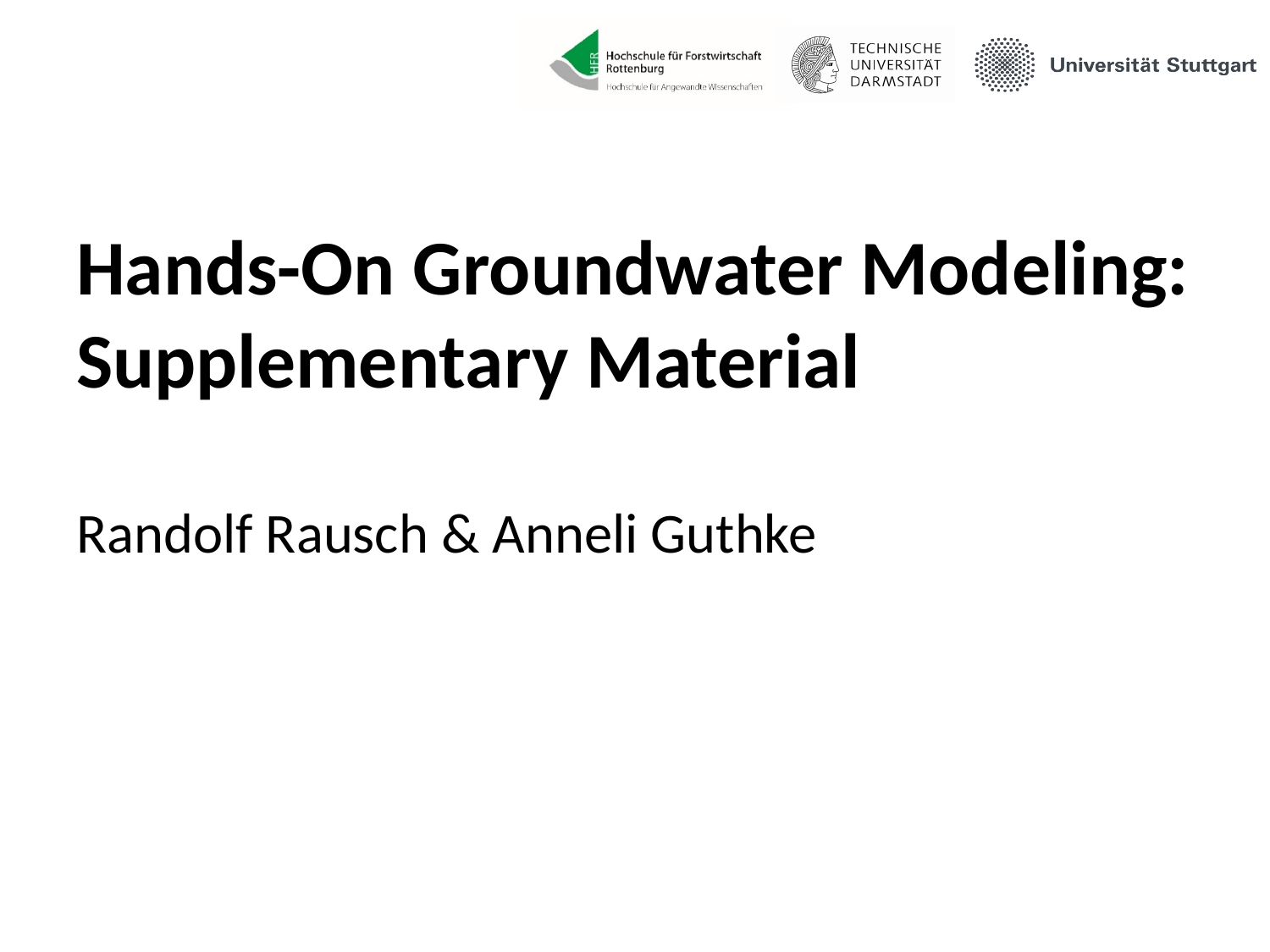

# Hands-On Groundwater Modeling: Supplementary Material Randolf Rausch & Anneli Guthke